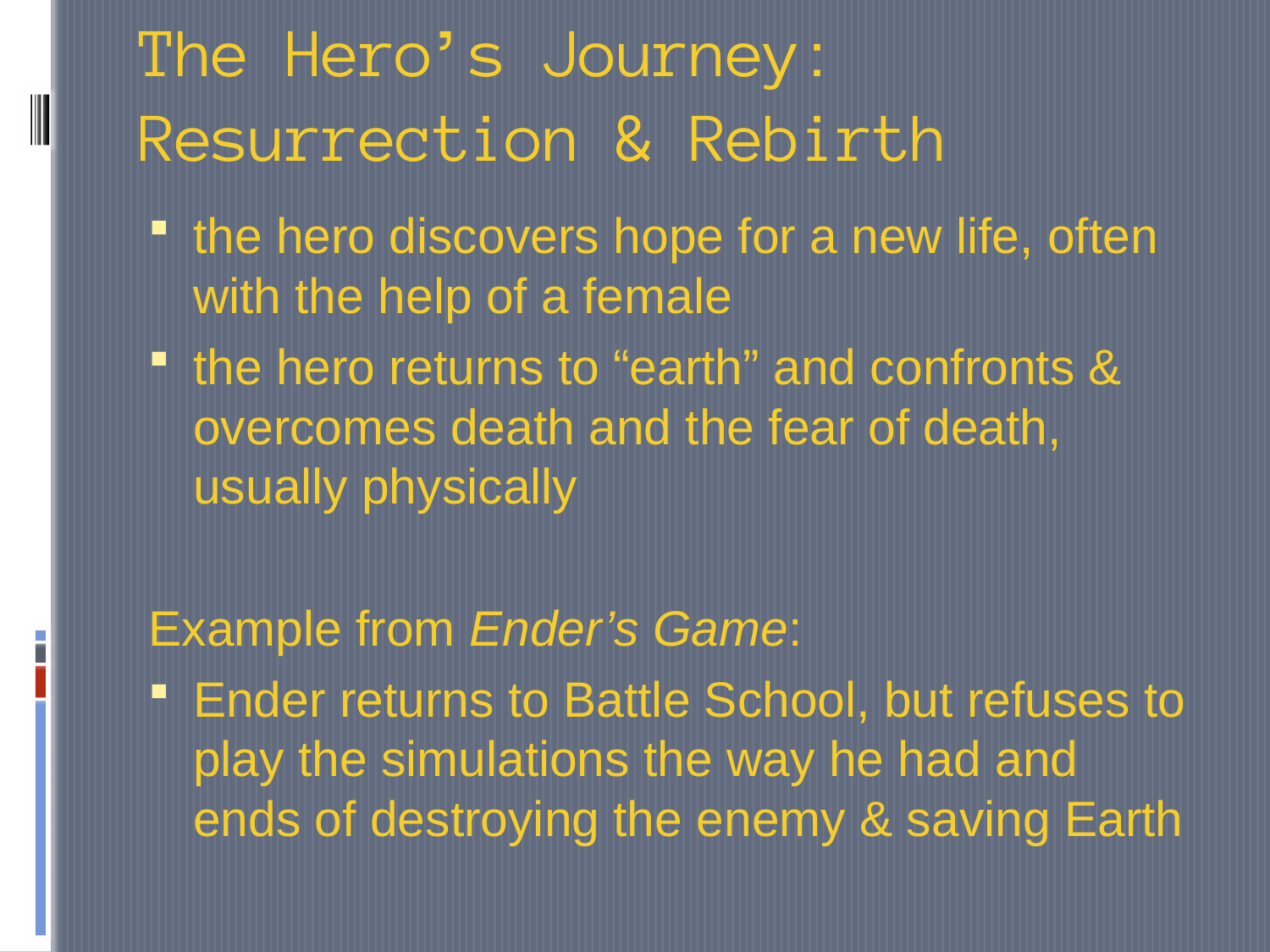

# The Hero’s Journey: Resurrection & Rebirth
the hero discovers hope for a new life, often with the help of a female
the hero returns to “earth” and confronts & overcomes death and the fear of death, usually physically

Example from Ender’s Game:
Ender returns to Battle School, but refuses to play the simulations the way he had and ends of destroying the enemy & saving Earth